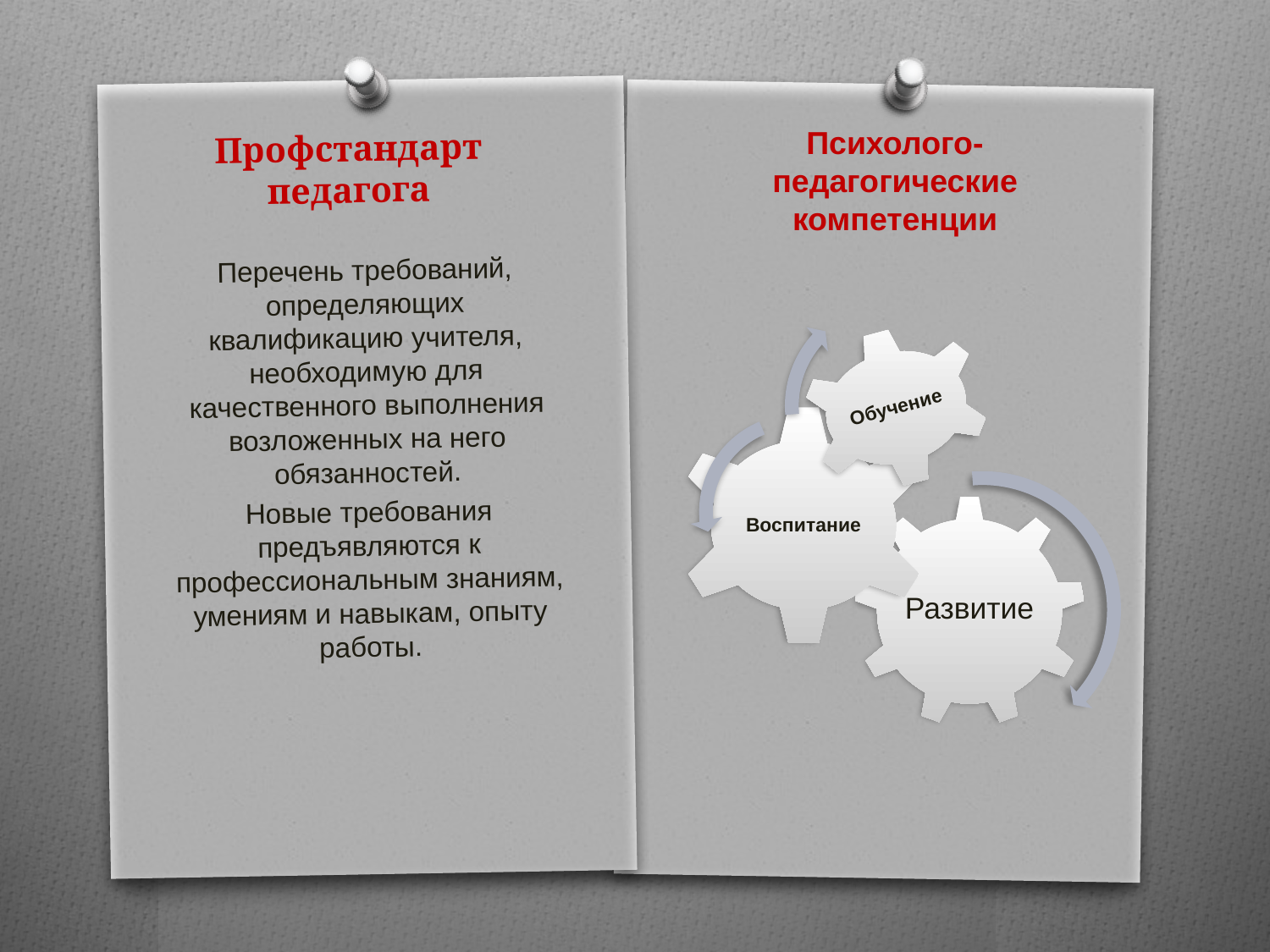

Психолого-педагогические компетенции
# Профстандарт педагога
Развитие
Воспитание
Обучение
Перечень требований, определяющих квалификацию учителя, необходимую для качественного выполнения возложенных на него обязанностей.
Новые требования предъявляются к профессиональным знаниям, умениям и навыкам, опыту работы.